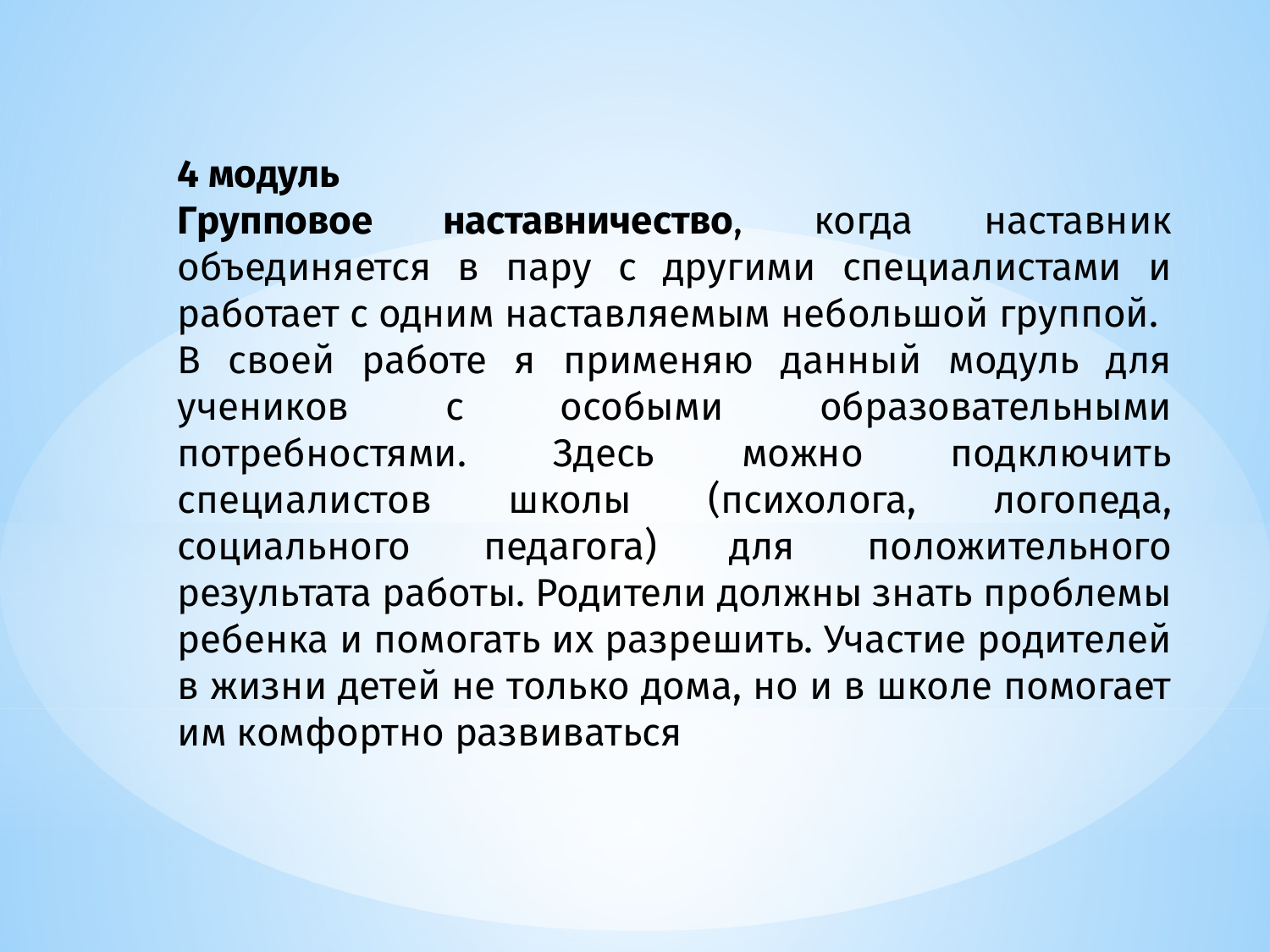

4 модуль
Групповое наставничество, когда наставник объединяется в пару с другими специалистами и работает с одним наставляемым небольшой группой.
В своей работе я применяю данный модуль для учеников с особыми образовательными потребностями. Здесь можно подключить специалистов школы (психолога, логопеда, социального педагога) для положительного результата работы. Родители должны знать проблемы ребенка и помогать их разрешить. Участие родителей в жизни детей не только дома, но и в школе помогает им комфортно развиваться